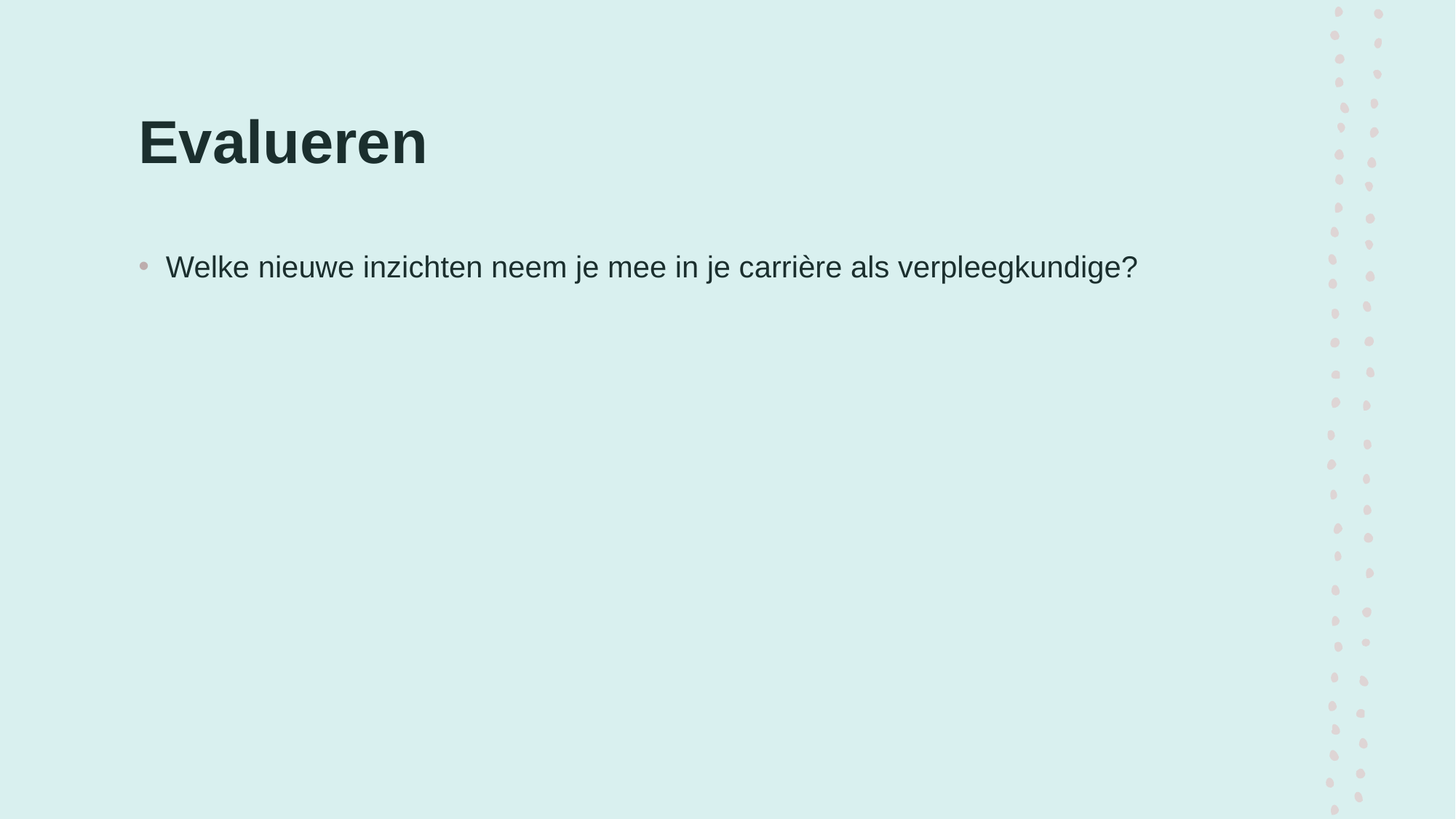

# Evalueren
Welke nieuwe inzichten neem je mee in je carrière als verpleegkundige?